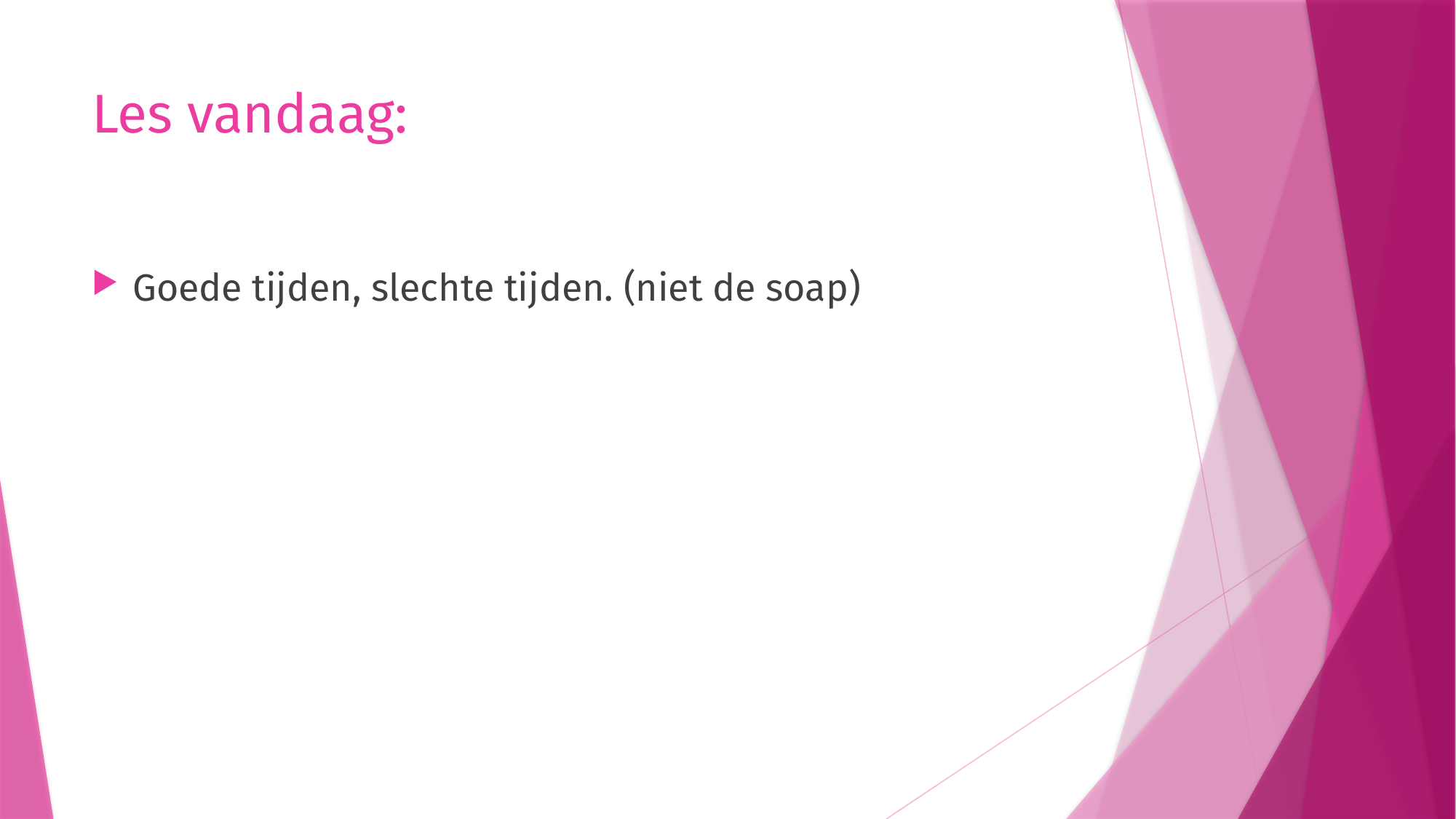

# Les vandaag:
Goede tijden, slechte tijden. (niet de soap)